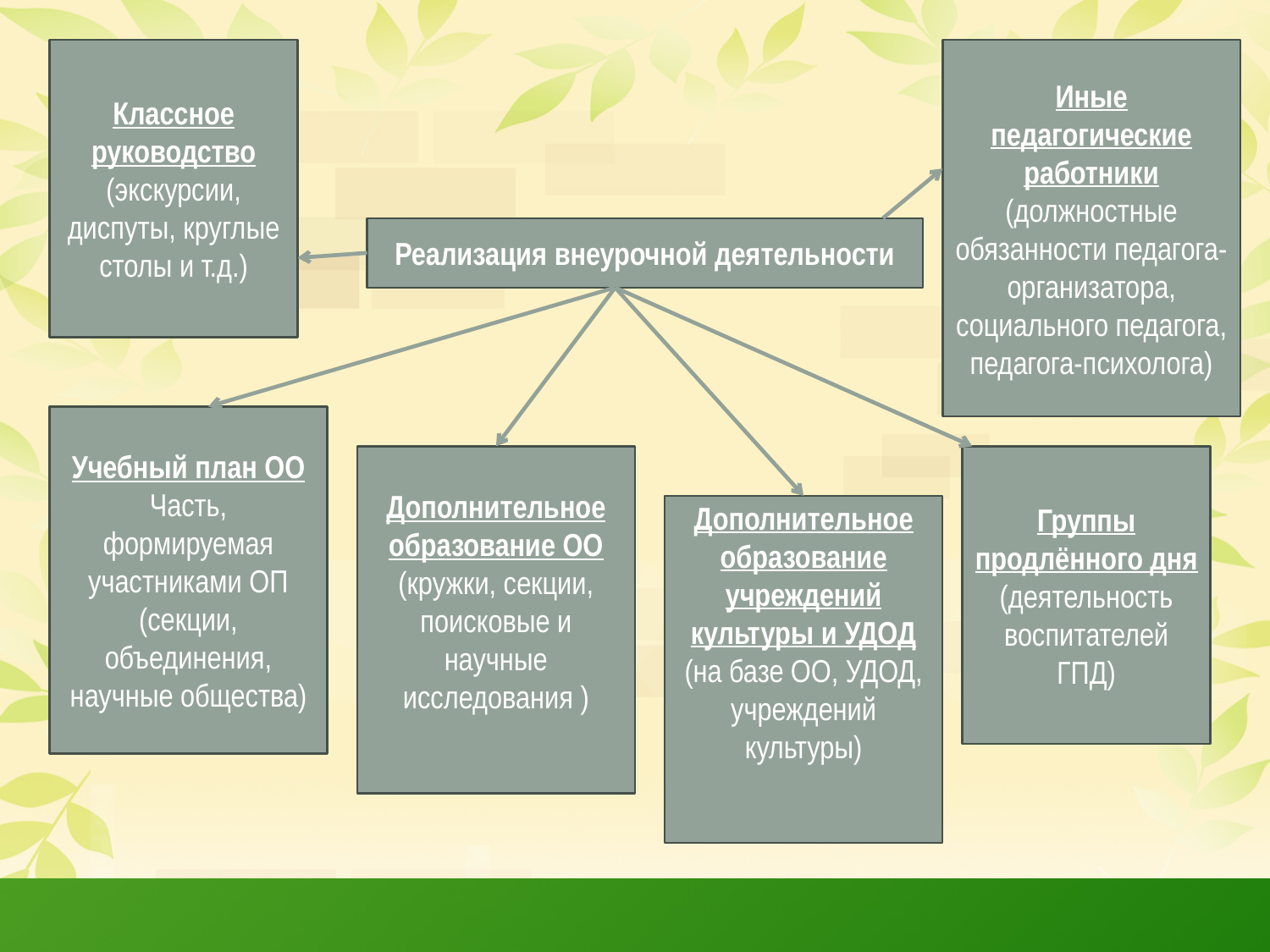

Классное руководство (экскурсии, диспуты, круглые столы и т.д.)
Иные педагогические работники (должностные обязанности педагога-организатора, социального педагога, педагога-психолога)
Реализация внеурочной деятельности
Учебный план ОО
Часть, формируемая участниками ОП (секции, объединения, научные общества)
Дополнительное образование ОО
(кружки, секции, поисковые и научные исследования )

Группы продлённого дня
(деятельность воспитателей ГПД)
Дополнительное образование учреждений культуры и УДОД
(на базе ОО, УДОД, учреждений культуры)